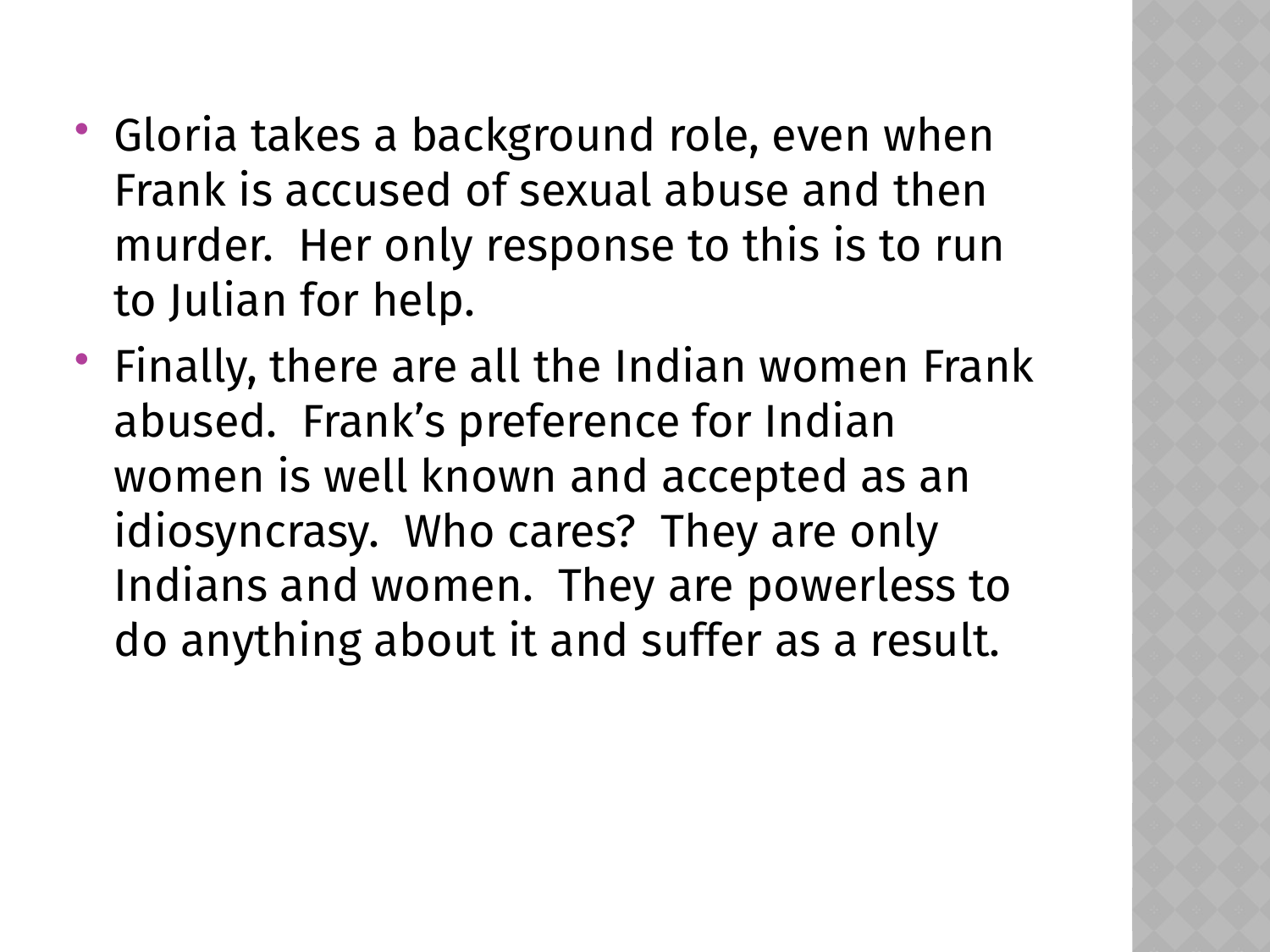

Gloria takes a background role, even when Frank is accused of sexual abuse and then murder.  Her only response to this is to run to Julian for help.
Finally, there are all the Indian women Frank abused.  Frank’s preference for Indian women is well known and accepted as an idiosyncrasy.  Who cares?  They are only Indians and women.  They are powerless to do anything about it and suffer as a result.